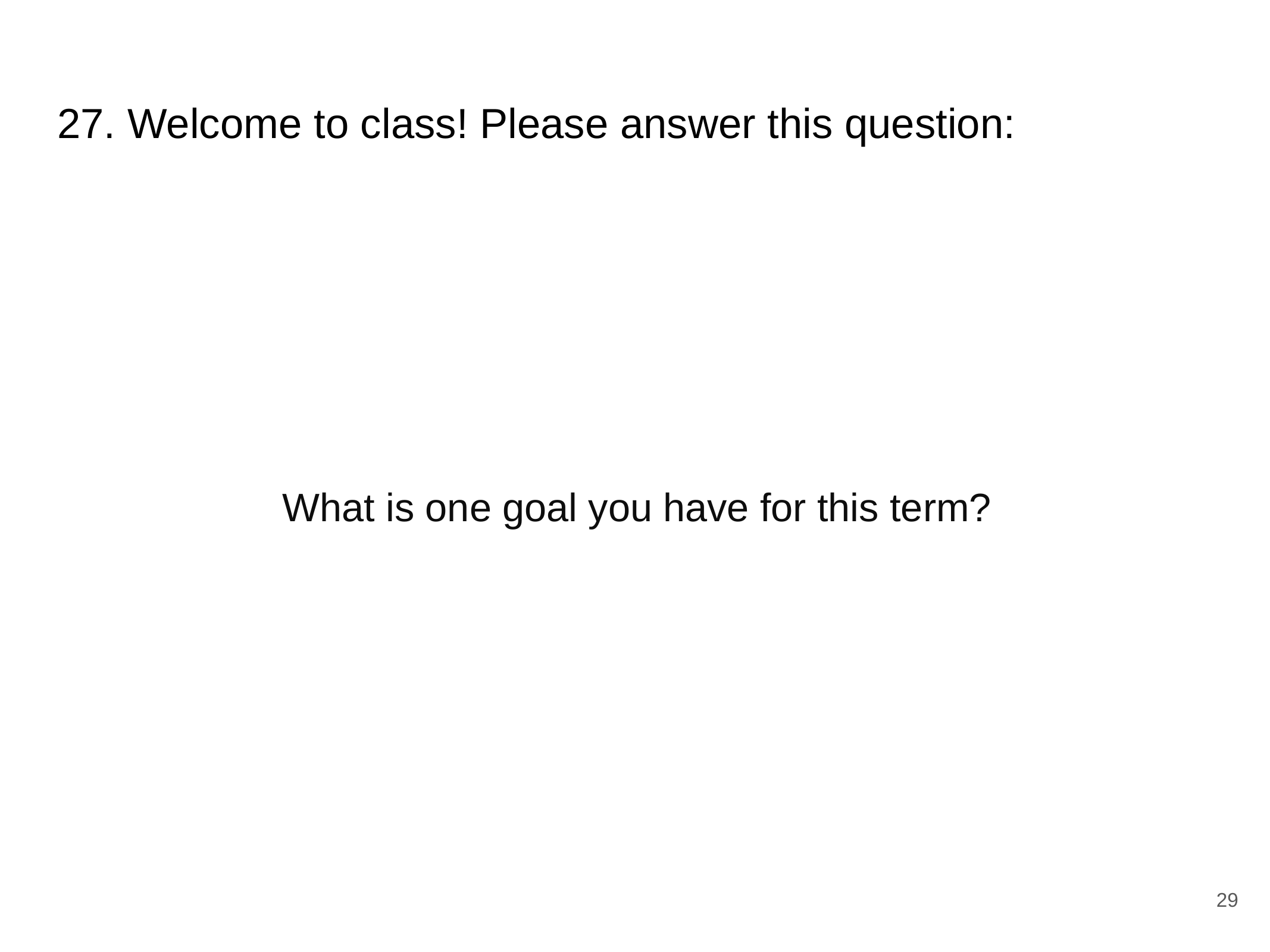

# 27. Welcome to class! Please answer this question:
What is one goal you have for this term?

29